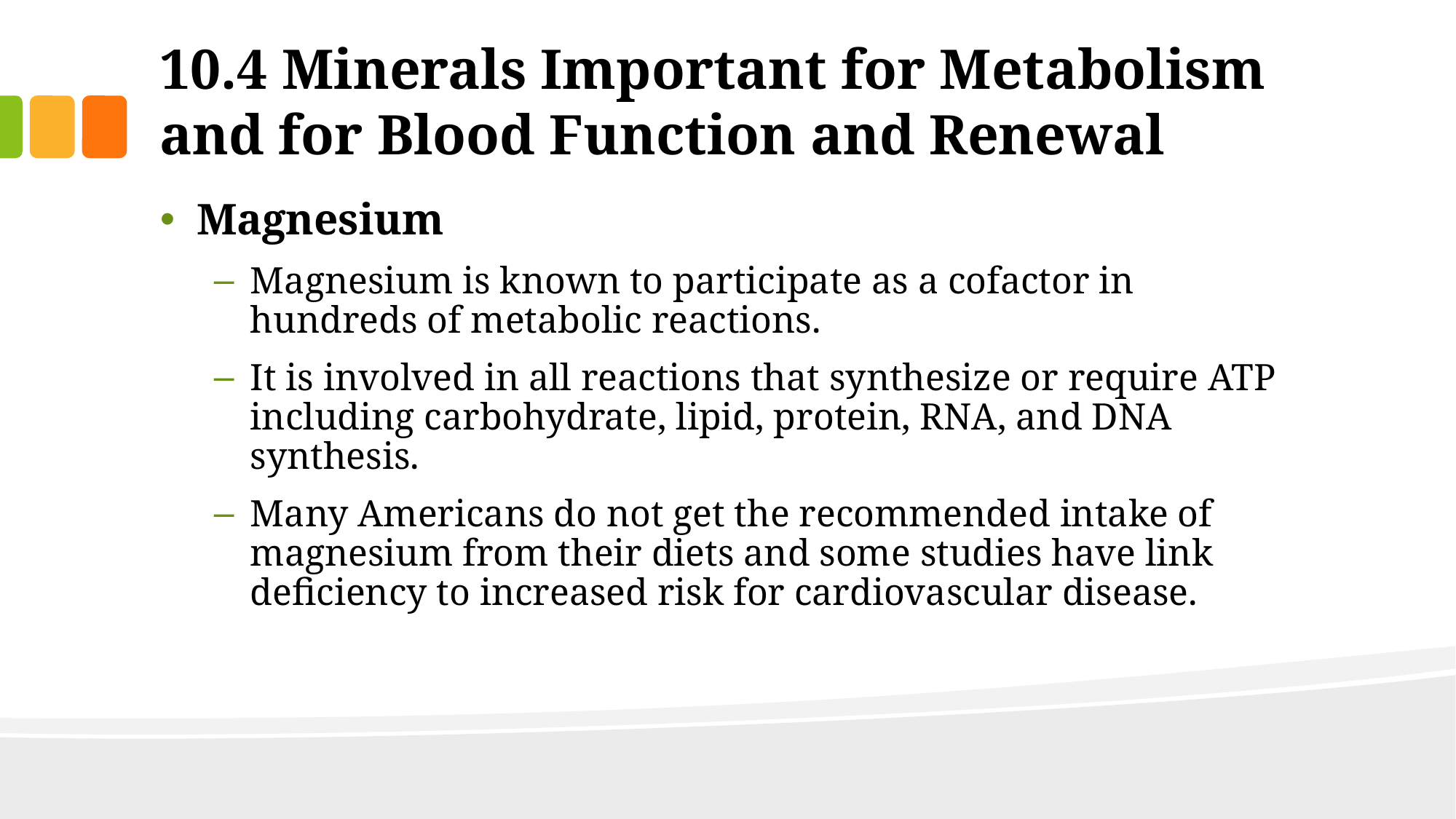

# 10.4 Minerals Important for Metabolism and for Blood Function and Renewal
Magnesium
Magnesium is known to participate as a cofactor in hundreds of metabolic reactions.
It is involved in all reactions that synthesize or require ATP including carbohydrate, lipid, protein, RNA, and DNA synthesis.
Many Americans do not get the recommended intake of magnesium from their diets and some studies have link deficiency to increased risk for cardiovascular disease.